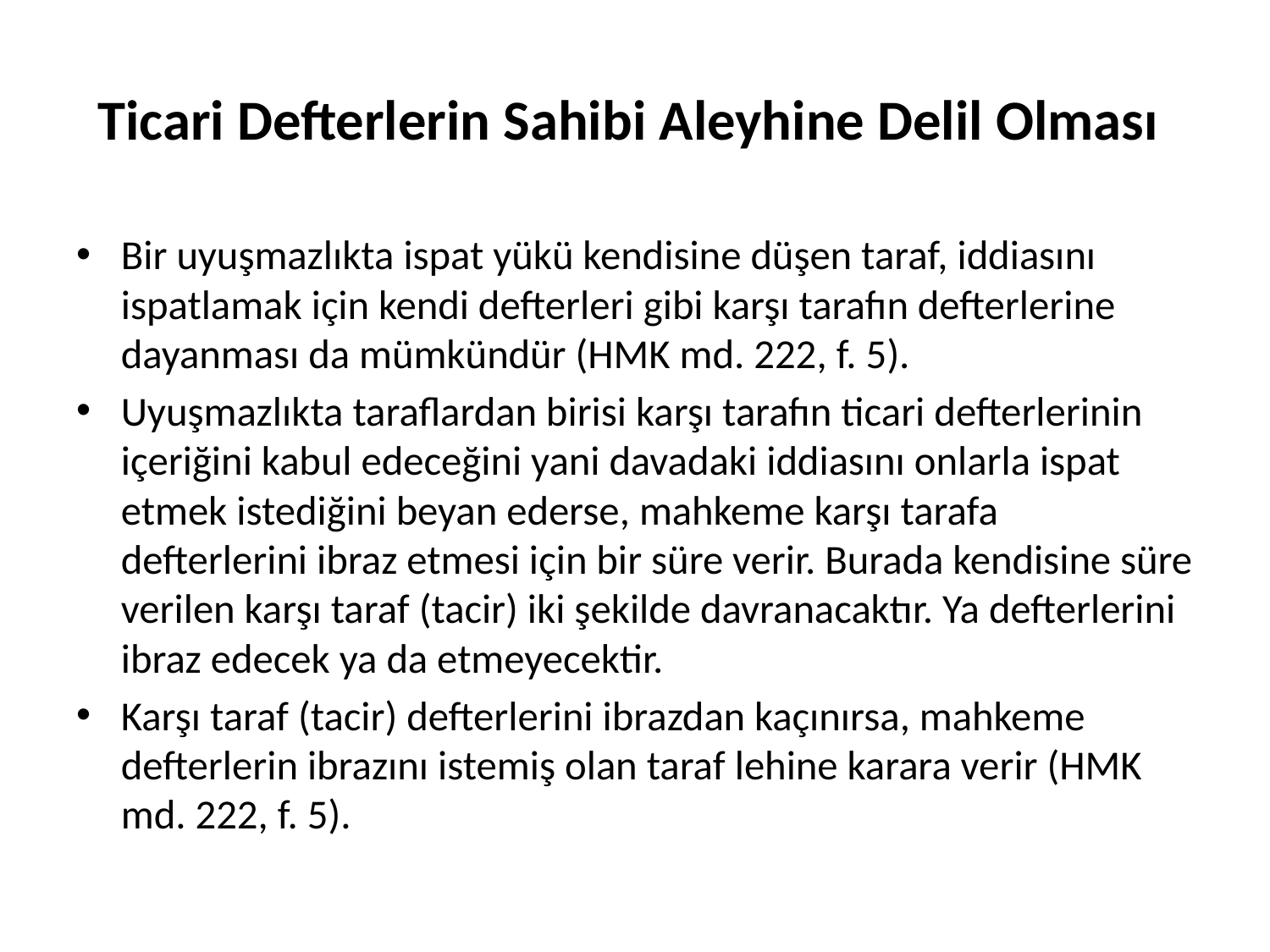

# Ticari Defterlerin Sahibi Aleyhine Delil Olması
Bir uyuşmazlıkta ispat yükü kendisine düşen taraf, iddiasını ispatlamak için kendi defterleri gibi karşı tarafın defterlerine dayanması da mümkündür (HMK md. 222, f. 5).
Uyuşmazlıkta taraflardan birisi karşı tarafın ticari defterlerinin içeriğini kabul edeceğini yani davadaki iddiasını onlarla ispat etmek istediğini beyan ederse, mahkeme karşı tarafa defterlerini ibraz etmesi için bir süre verir. Burada kendisine süre verilen karşı taraf (tacir) iki şekilde davranacaktır. Ya defterlerini ibraz edecek ya da etmeyecektir.
Karşı taraf (tacir) defterlerini ibrazdan kaçınırsa, mahkeme defterlerin ibrazını istemiş olan taraf lehine karara verir (HMK md. 222, f. 5).